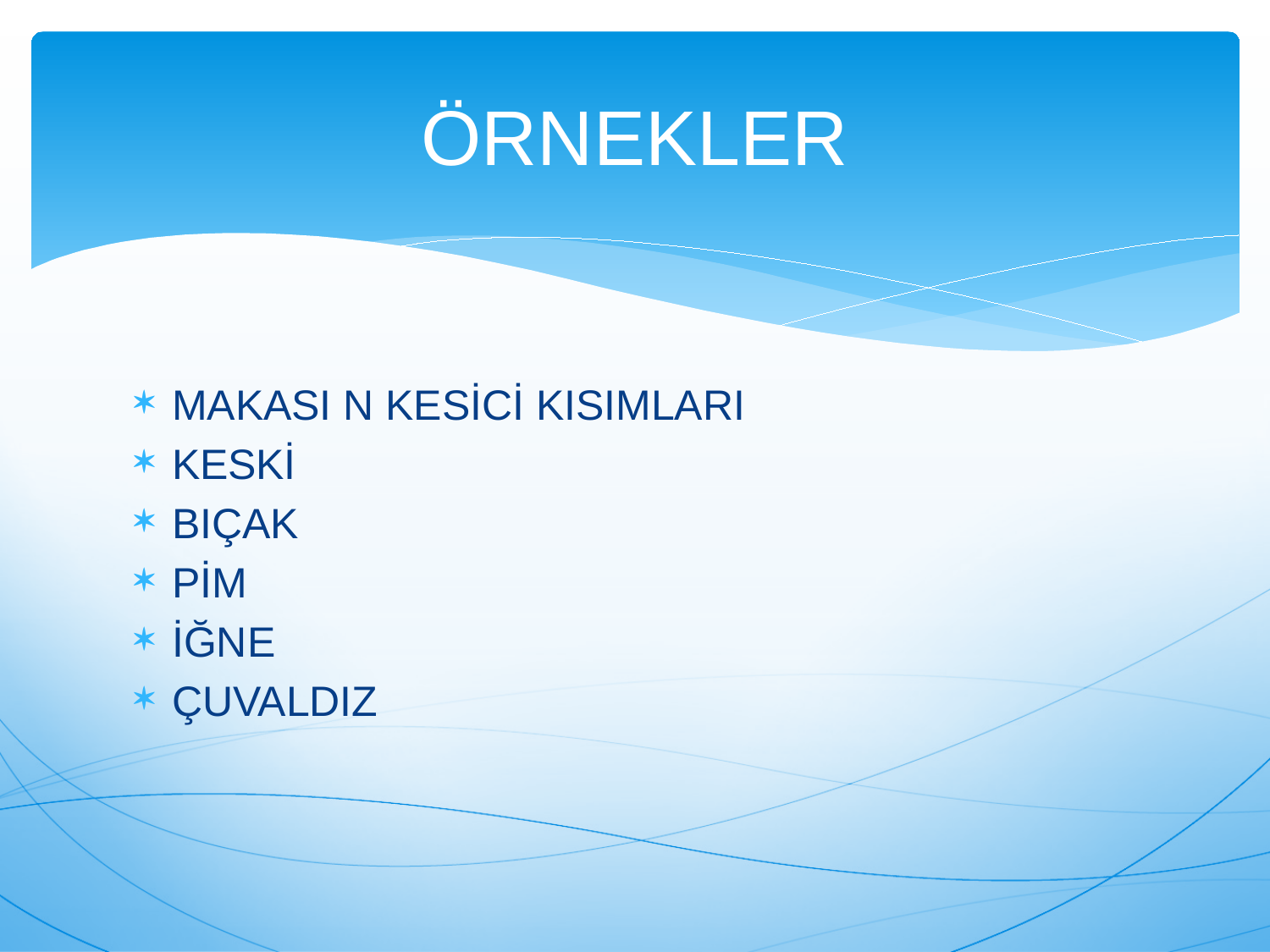

# ÖRNEKLER
MAKASI N KESİCİ KISIMLARI
KESKİ
BIÇAK
PİM
İĞNE
ÇUVALDIZ